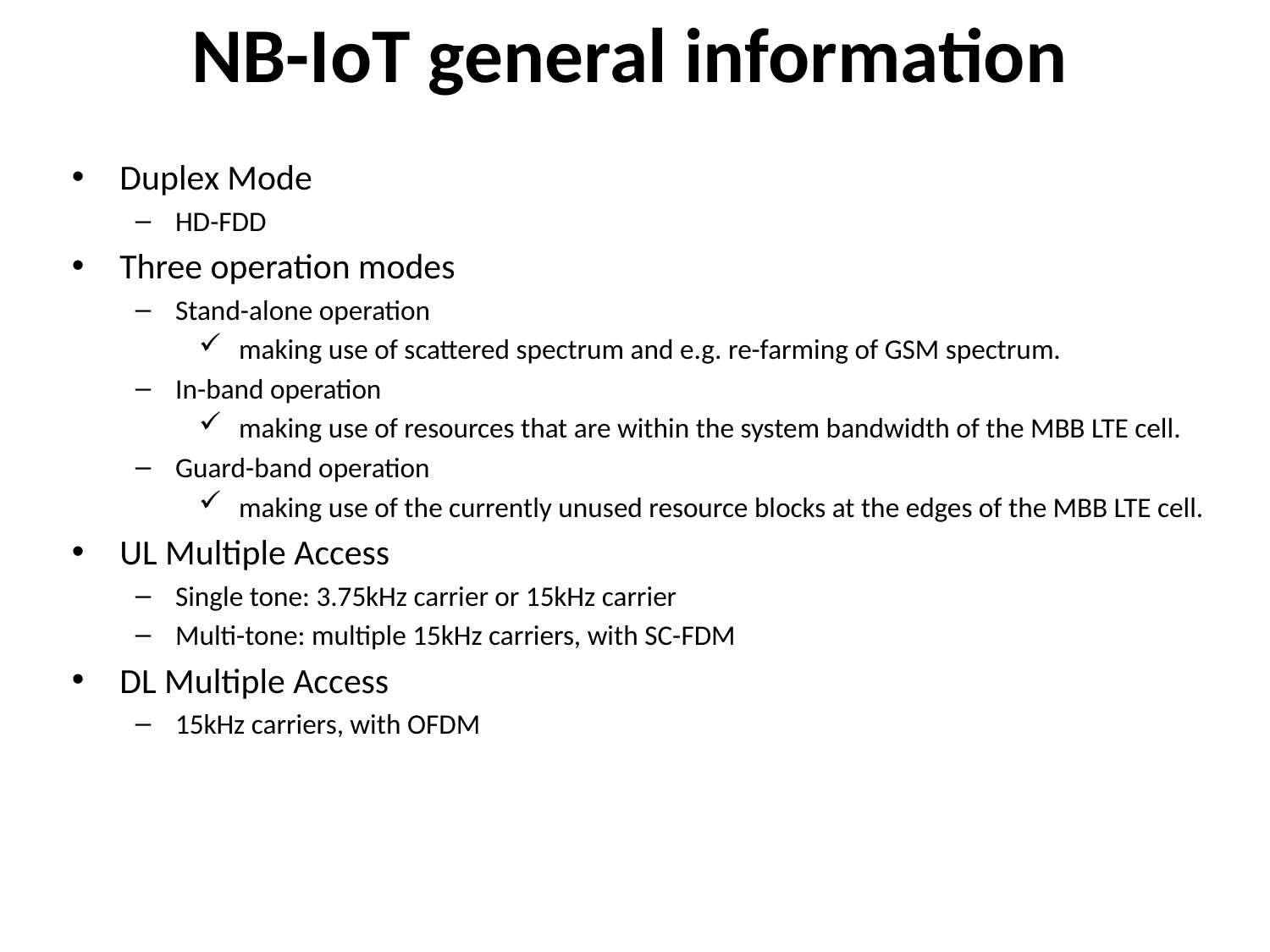

# NB-IoT general information
Duplex Mode
HD-FDD
Three operation modes
Stand-alone operation
making use of scattered spectrum and e.g. re-farming of GSM spectrum.
In-band operation
making use of resources that are within the system bandwidth of the MBB LTE cell.
Guard-band operation
making use of the currently unused resource blocks at the edges of the MBB LTE cell.
UL Multiple Access
Single tone: 3.75kHz carrier or 15kHz carrier
Multi-tone: multiple 15kHz carriers, with SC-FDM
DL Multiple Access
15kHz carriers, with OFDM